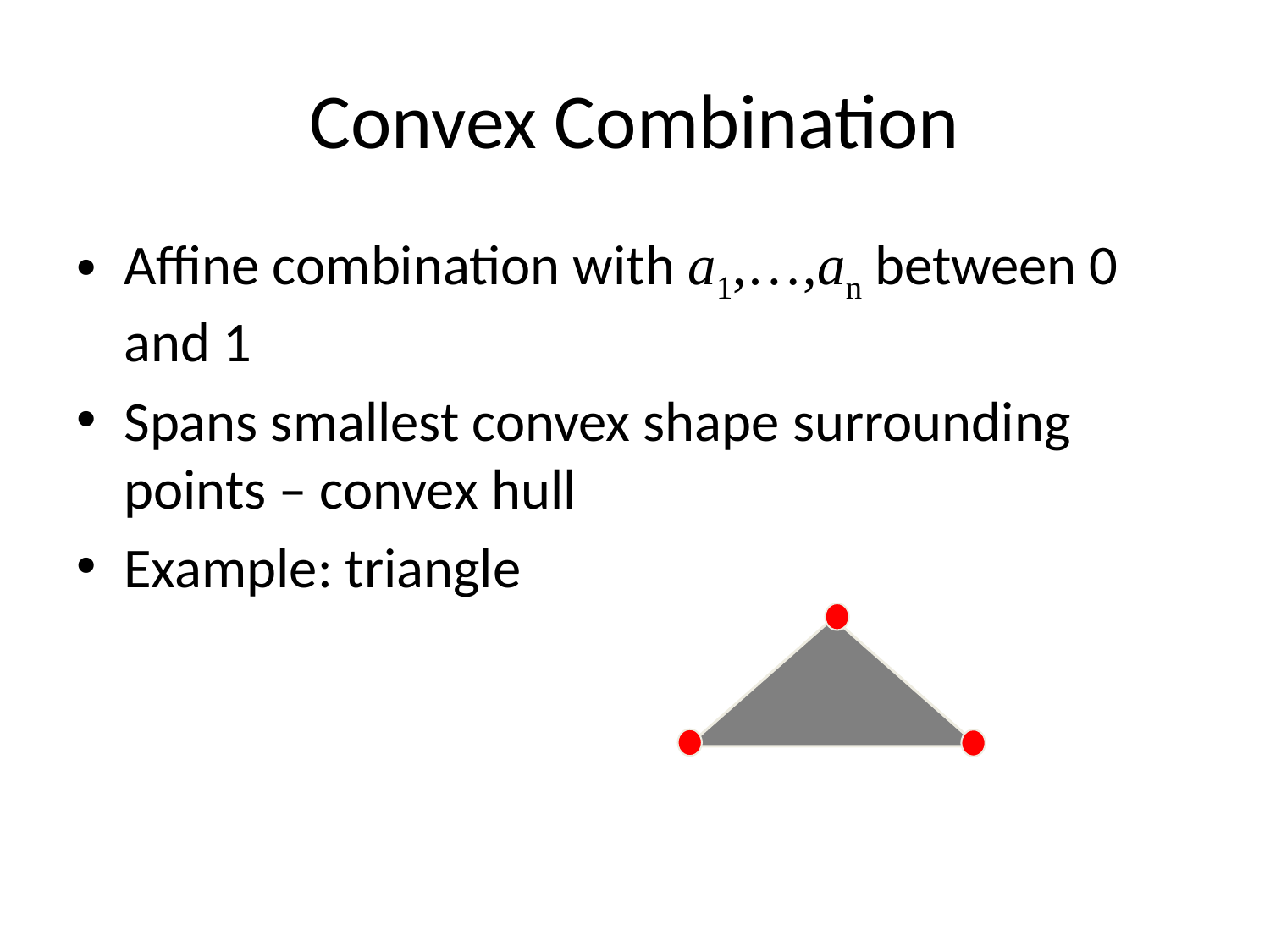

# Convex Combination
Affine combination with a1,…,an between 0 and 1
Spans smallest convex shape surrounding points – convex hull
Example: triangle